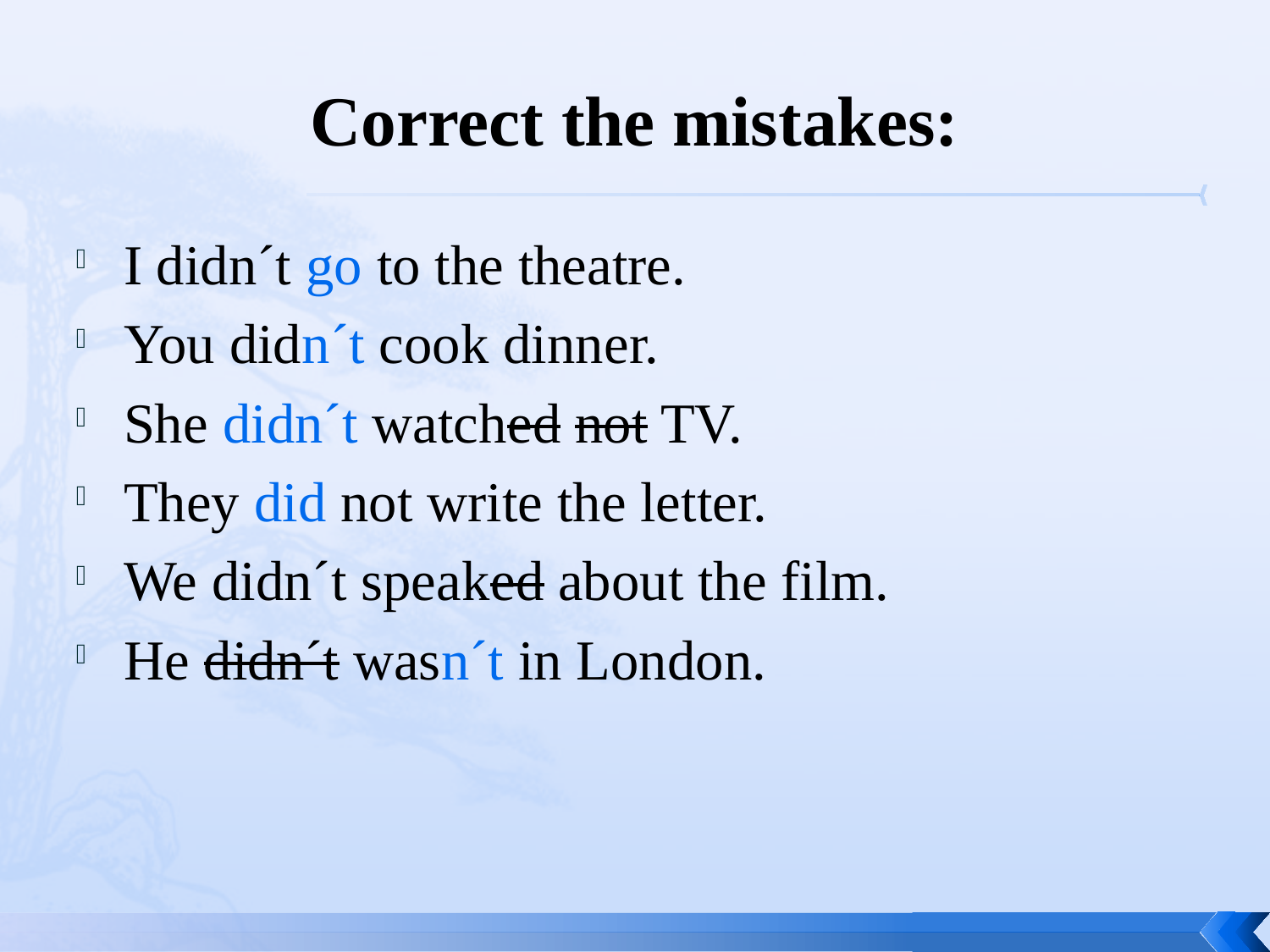

# Correct the mistakes:
I didn´t go to the theatre.
You didn´t cook dinner.
She didn´t watched not TV.
They did not write the letter.
We didn´t speaked about the film.
He didn´t wasn´t in London.